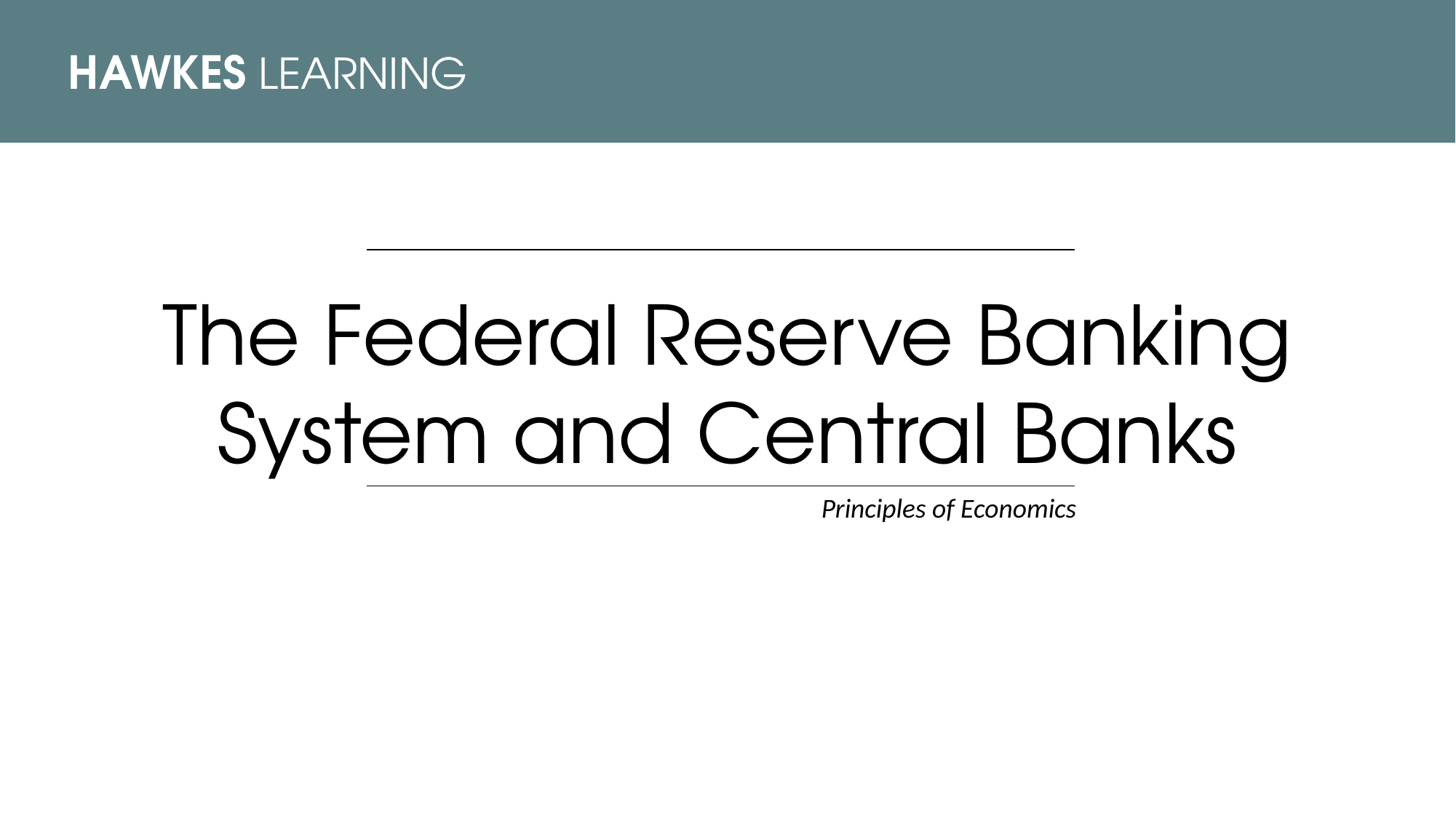

HAWKES LEARNING
The Federal Reserve Banking System and Central Banks

Principles of Economics